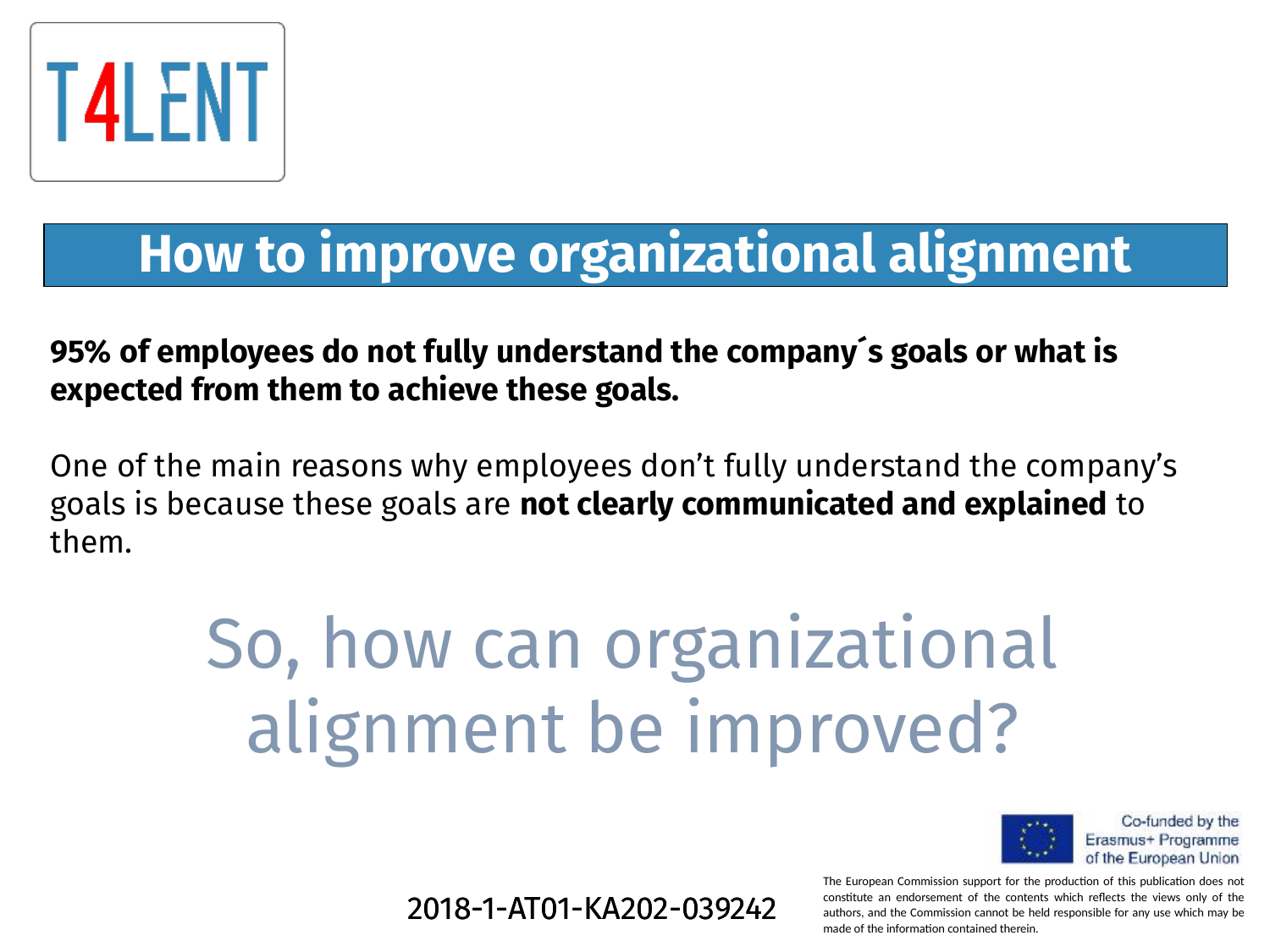

# How to improve organizational alignment
95% of employees do not fully understand the company´s goals or what is expected from them to achieve these goals.

One of the main reasons why employees don’t fully understand the company’s goals is because these goals are not clearly communicated and explained to them.

So, how can organizational alignment be improved?

2018-1-AT01-KA202-039242